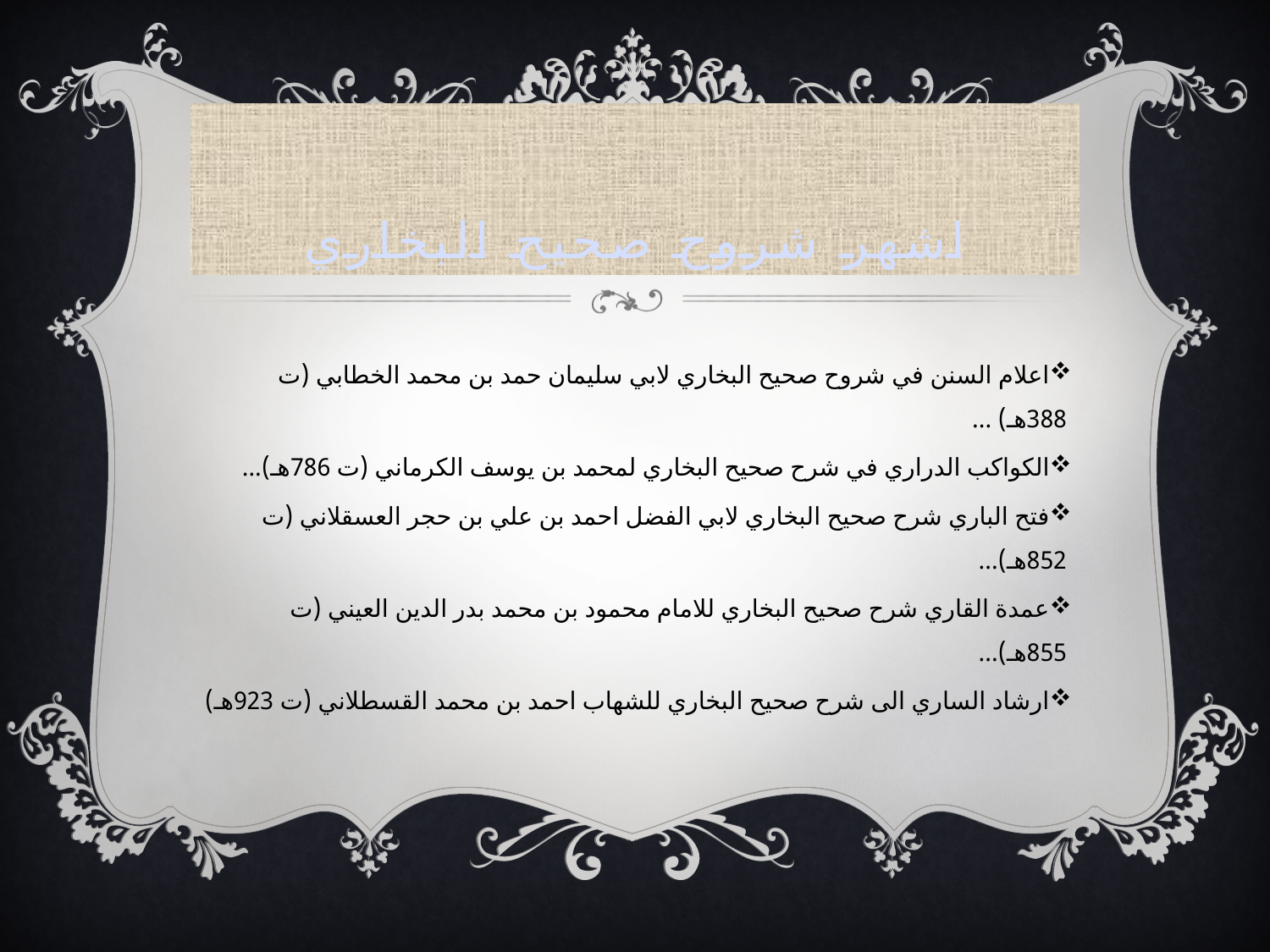

# اشهر شروح صحيح البخاري
اعلام السنن في شروح صحيح البخاري لابي سليمان حمد بن محمد الخطابي (ت 388هـ) ...
الكواكب الدراري في شرح صحيح البخاري لمحمد بن يوسف الكرماني (ت 786هـ)...
فتح الباري شرح صحيح البخاري لابي الفضل احمد بن علي بن حجر العسقلاني (ت 852هـ)...
عمدة القاري شرح صحيح البخاري للامام محمود بن محمد بدر الدين العيني (ت 855هـ)...
ارشاد الساري الى شرح صحيح البخاري للشهاب احمد بن محمد القسطلاني (ت 923هـ)